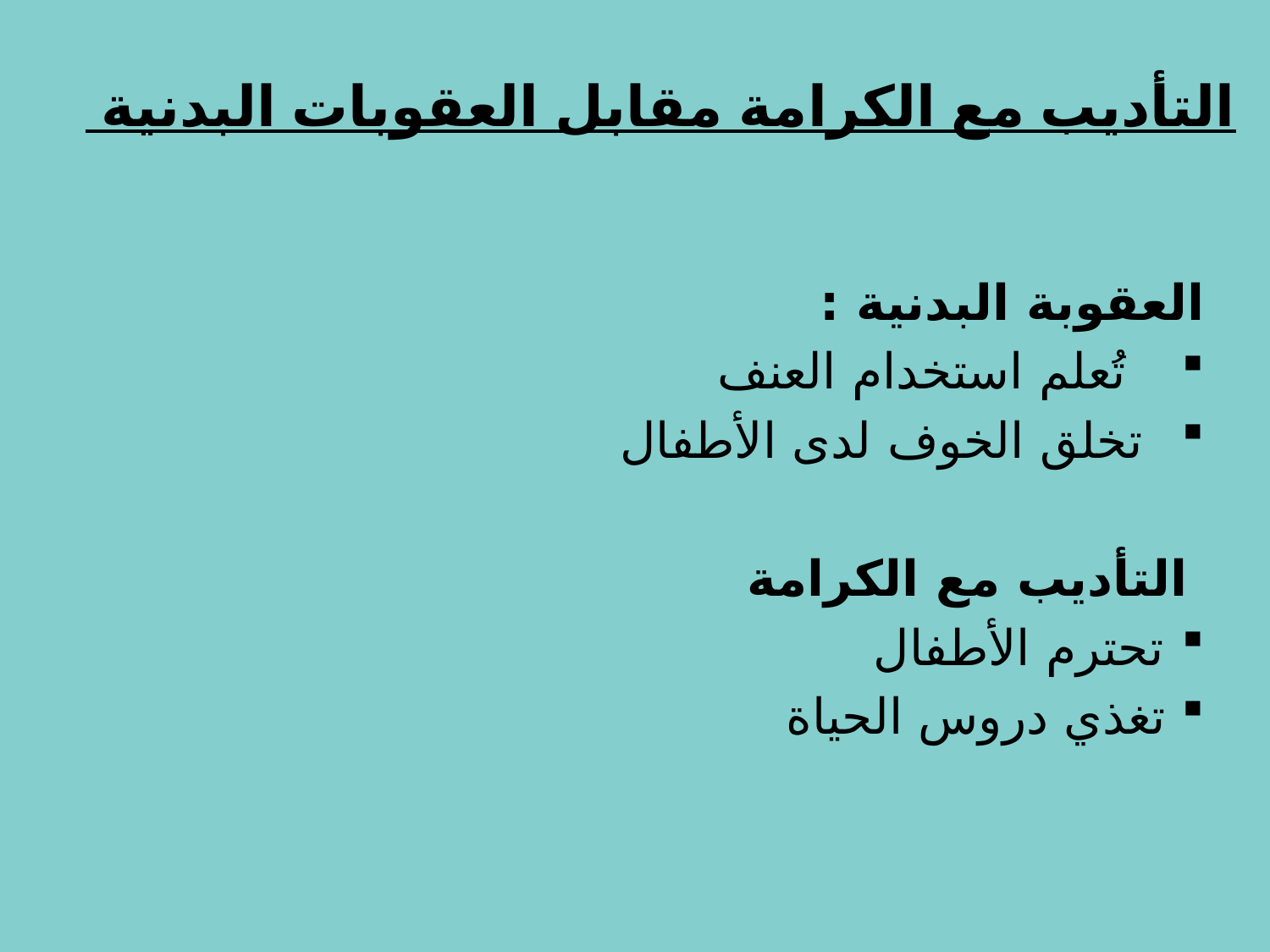

# التأديب مع الكرامة مقابل العقوبات البدنية
العقوبة البدنية :
 تُعلم استخدام العنف
تخلق الخوف لدى الأطفال

 التأديب مع الكرامة
 تحترم الأطفال
 تغذي دروس الحياة